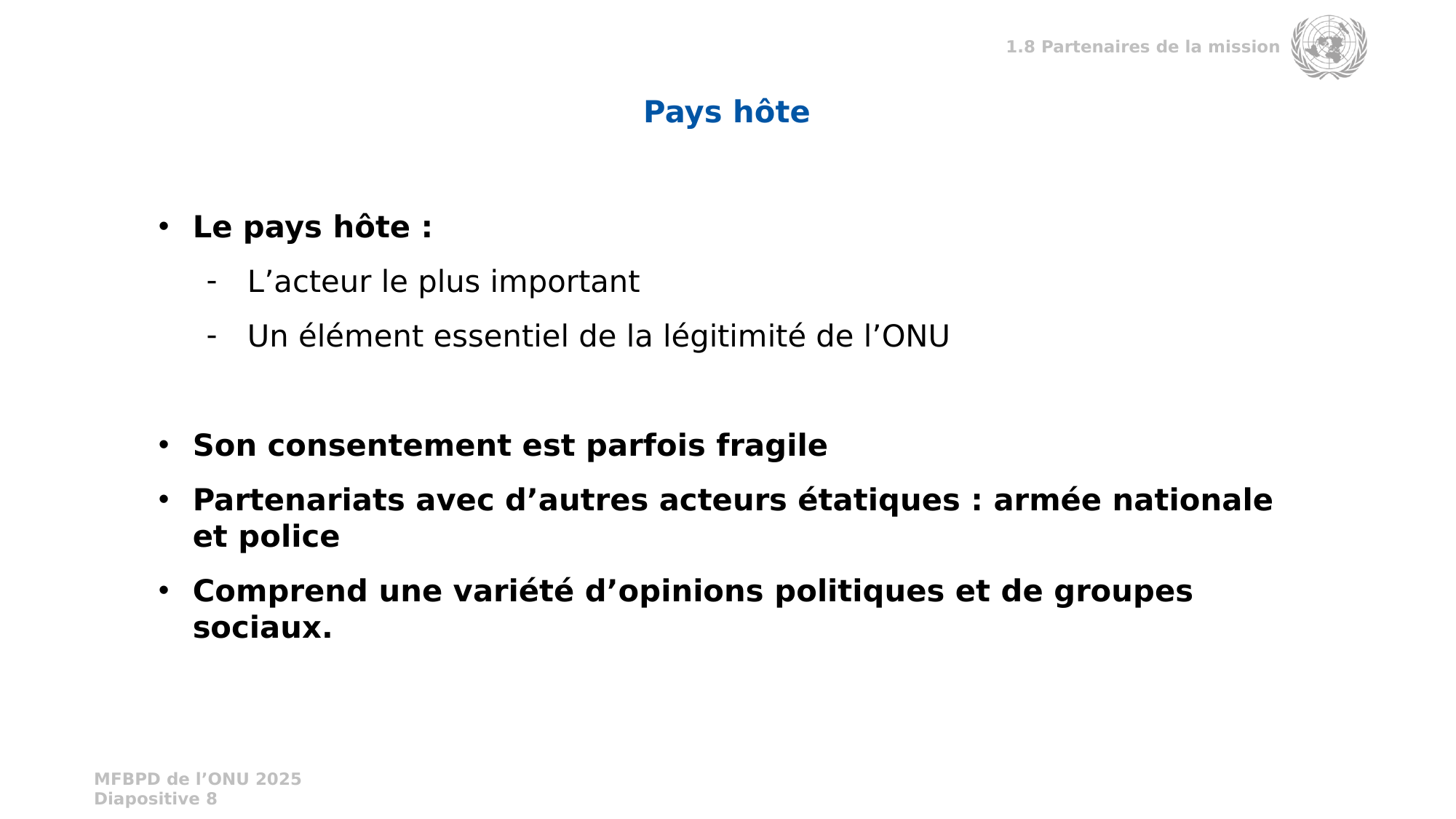

Pays hôte
Le pays hôte :
L’acteur le plus important
Un élément essentiel de la légitimité de l’ONU

Son consentement est parfois fragile
Partenariats avec d’autres acteurs étatiques : armée nationale et police
Comprend une variété d’opinions politiques et de groupes sociaux.